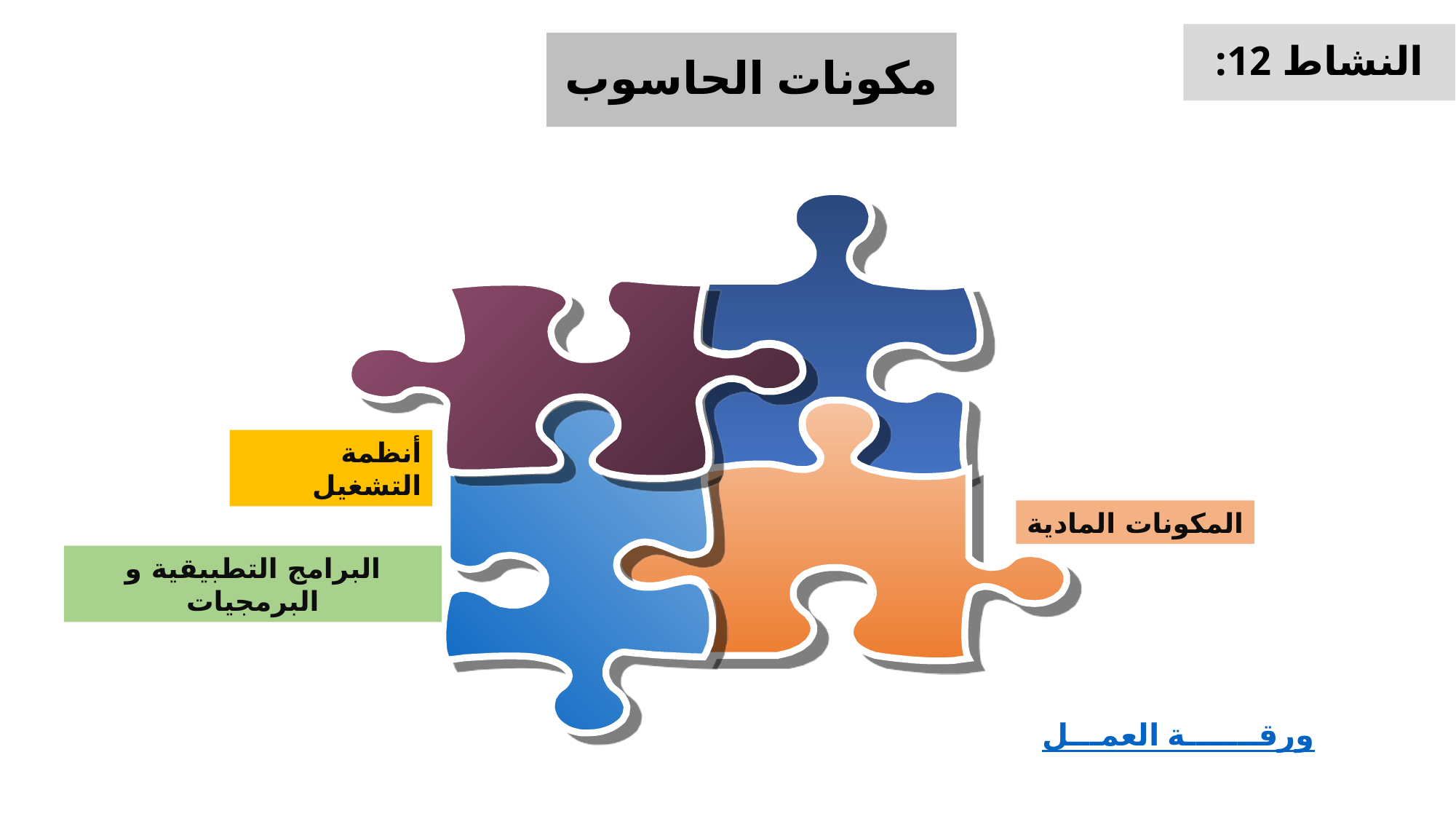

النشاط 12:
# مكونات الحاسوب

أنظمة التشغيل
المكونات المادية
البرامج التطبيقية و البرمجيات
ورقـــــــة العمـــل